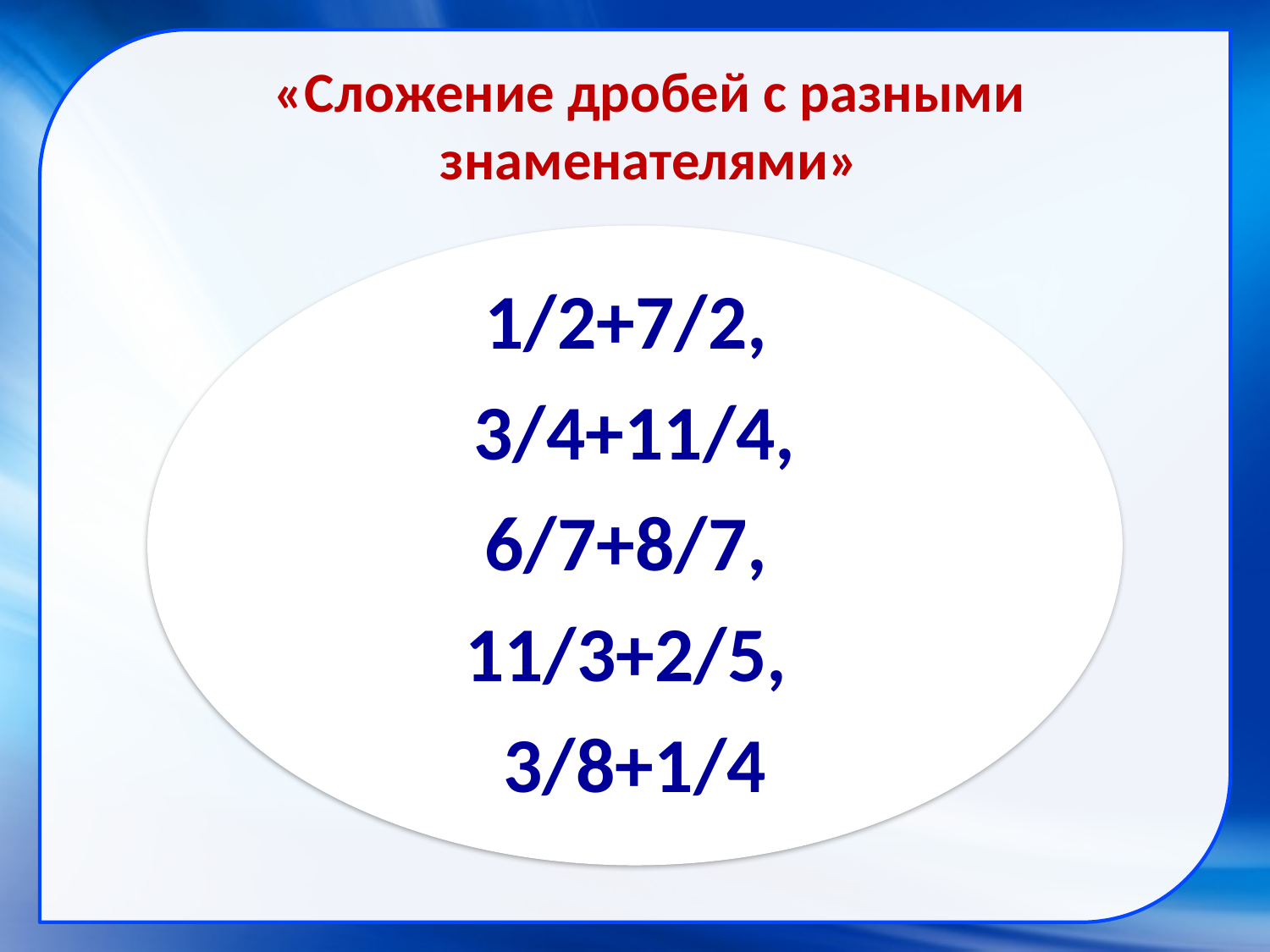

«Сложение дробей с разными знаменателями»
1/2+7/2,
3/4+11/4,
6/7+8/7,
11/3+2/5,
3/8+1/4